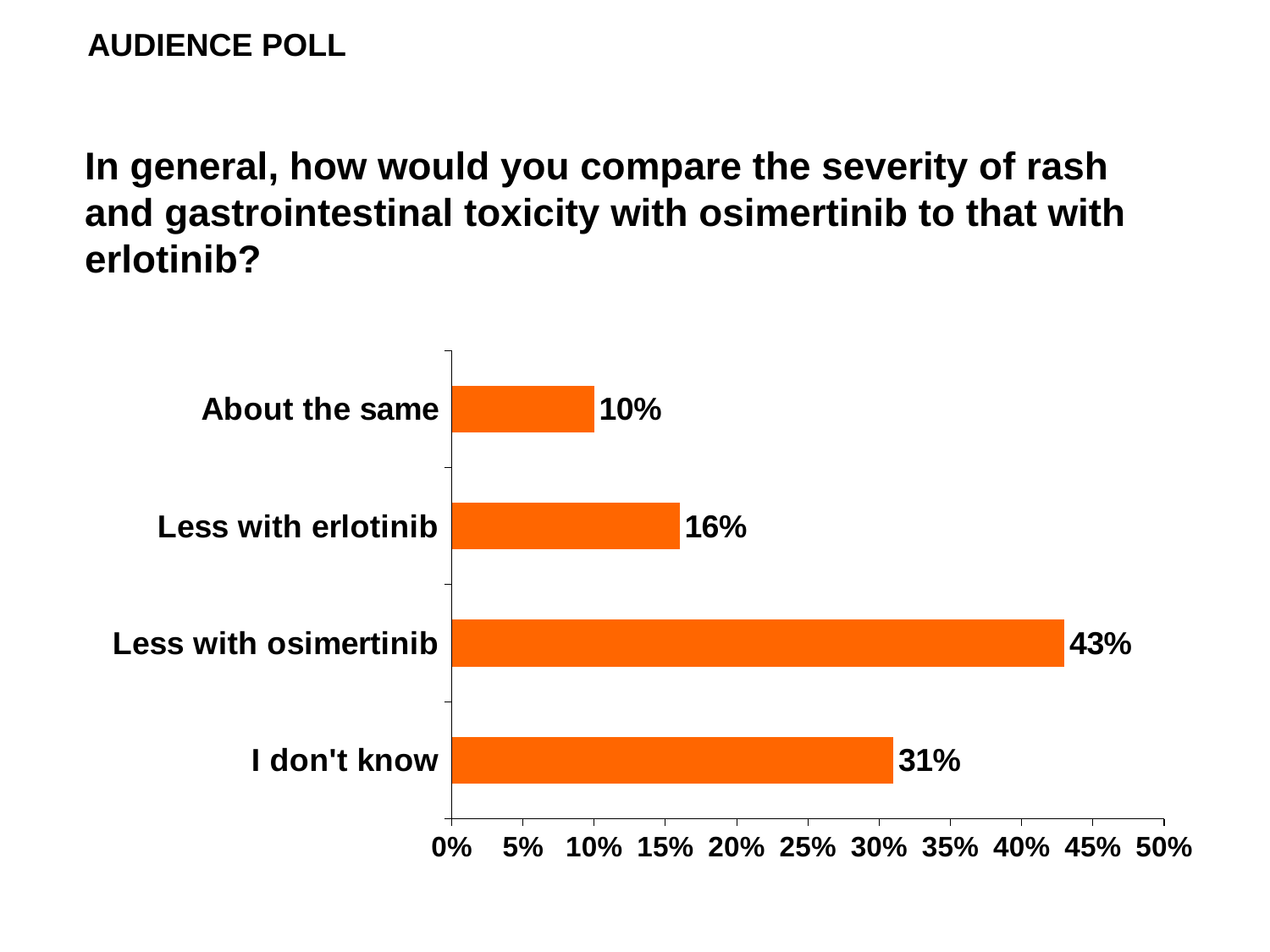

AUDIENCE POLL
In general, how would you compare the severity of rash and gastrointestinal toxicity with osimertinib to that with erlotinib?

### Chart

| Category | Series 1 |
|---|---|
| I don't know | 0.31 |
| Less with osimertinib | 0.43 |
| Less with erlotinib | 0.16 |
| About the same | 0.1 |